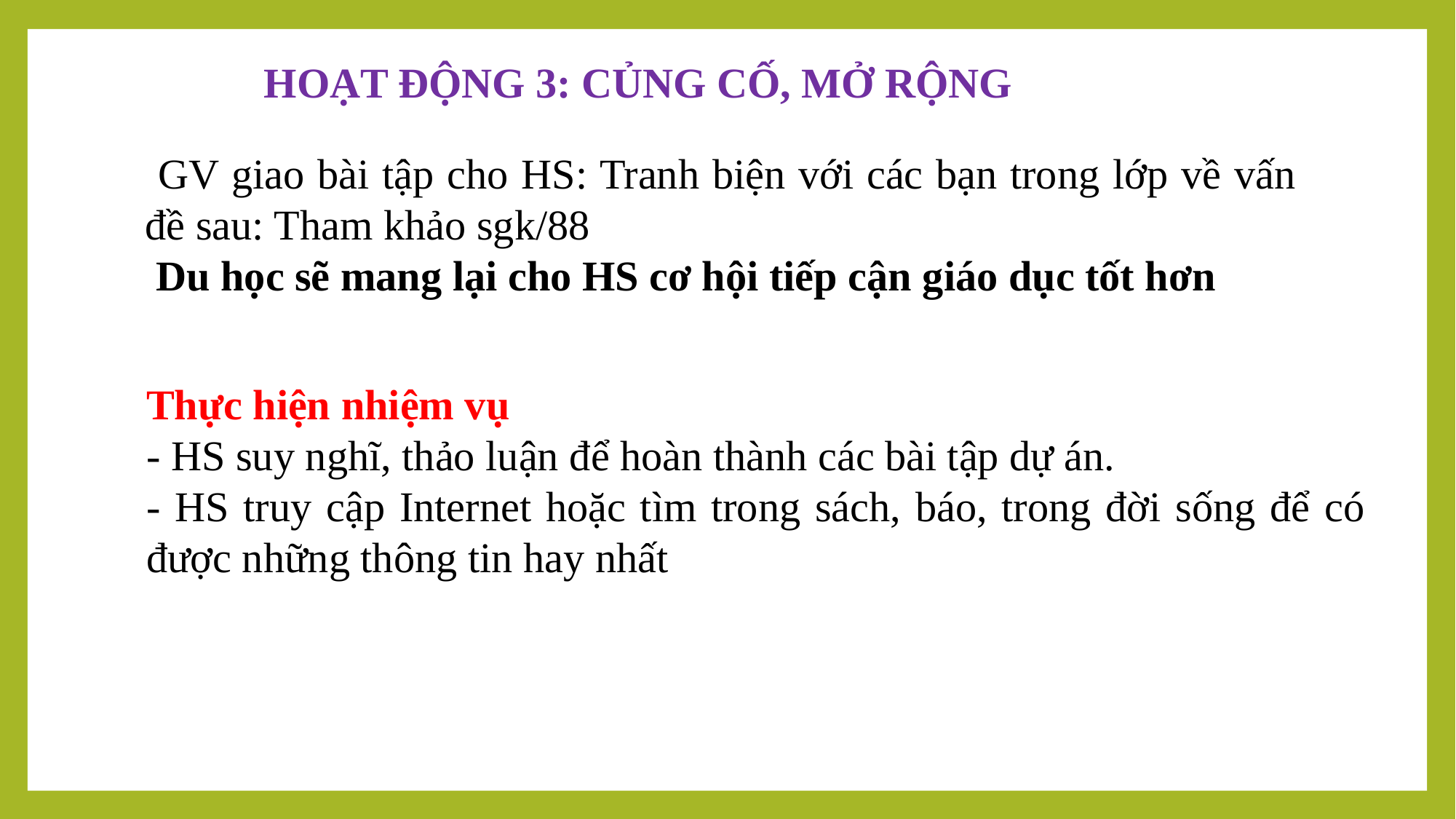

HOẠT ĐỘNG 3: CỦNG CỐ, MỞ RỘNG
 GV giao bài tập cho HS: Tranh biện với các bạn trong lớp về vấn đề sau: Tham khảo sgk/88
 Du học sẽ mang lại cho HS cơ hội tiếp cận giáo dục tốt hơn
Thực hiện nhiệm vụ
- HS suy nghĩ, thảo luận để hoàn thành các bài tập dự án.
- HS truy cập Internet hoặc tìm trong sách, báo, trong đời sống để có được những thông tin hay nhất